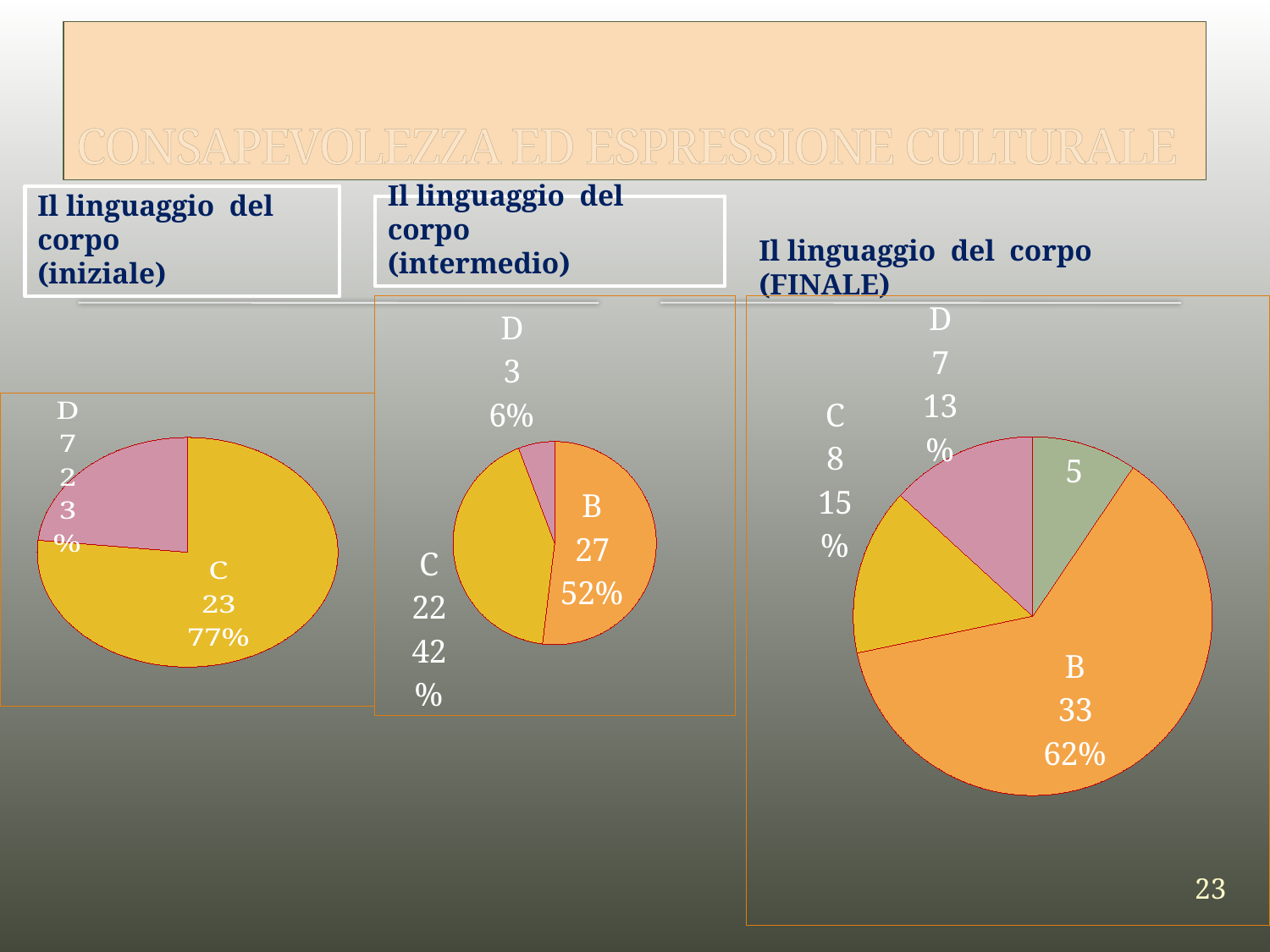

# CONSAPEVOLEZZA ED ESPRESSIONE CULTURALE
Il linguaggio  del  corpo
(iniziale)
Il linguaggio  del  corpo
(intermedio)
Il linguaggio  del  corpo
(FINALE)

### Chart

| Category | Colonna1 |
|---|---|
| A | 0.0 |
| B | 0.0 |
| C | 23.0 |
| D | 7.0 |

### Chart

| Category | Vendite |
|---|---|
| A | 0.0 |
| B | 27.0 |
| C | 22.0 |
| D | 3.0 |

### Chart

| Category | Vendite |
|---|---|
| A | 5.0 |
| B | 33.0 |
| C | 8.0 |
| D | 7.0 |
23